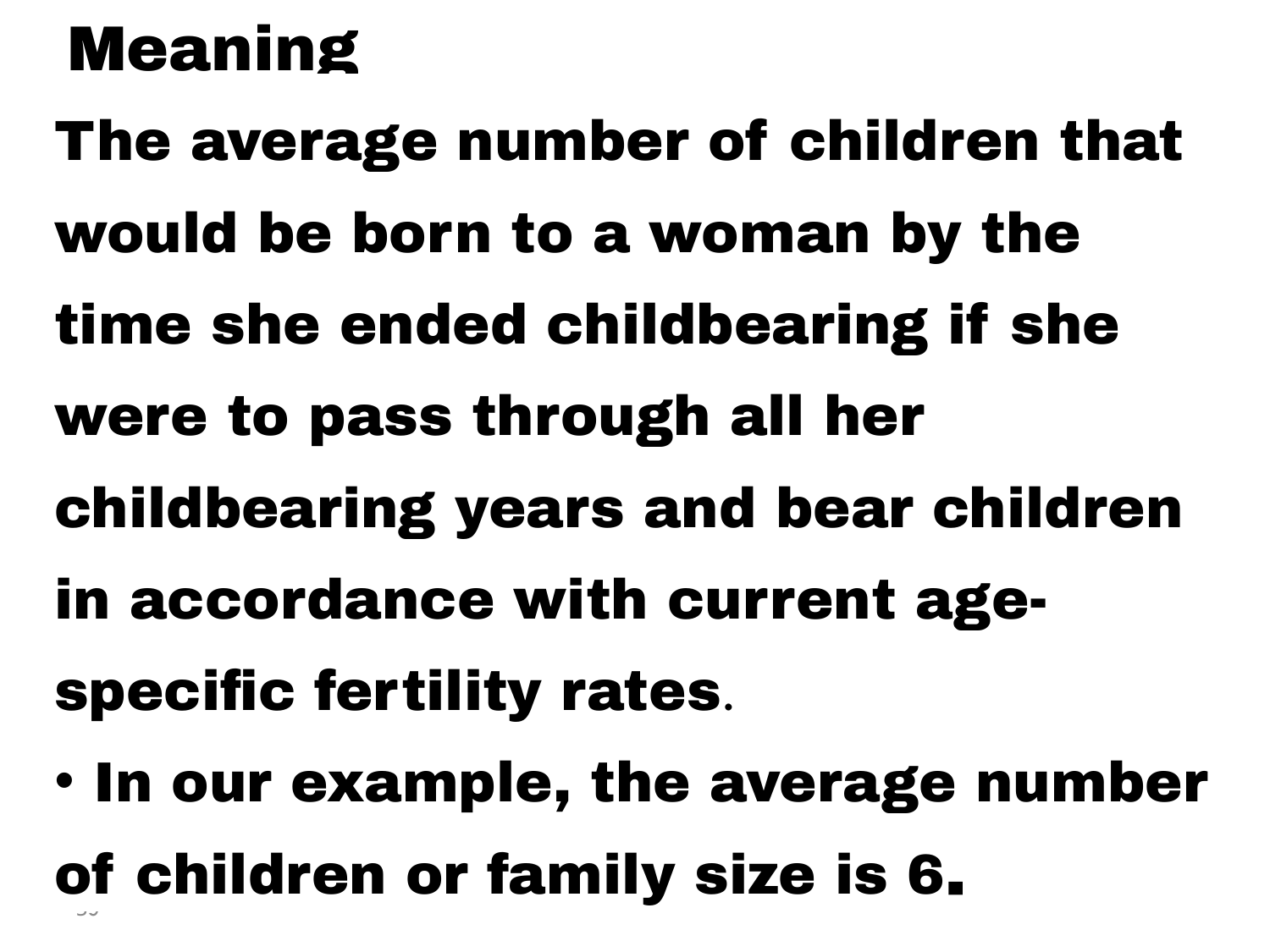

Meaning
The average number of children that would be born to a woman by the time she ended childbearing if she were to pass through all her childbearing years and bear children in accordance with current age-specific fertility rates.
 In our example, the average number of children or family size is 6.
39